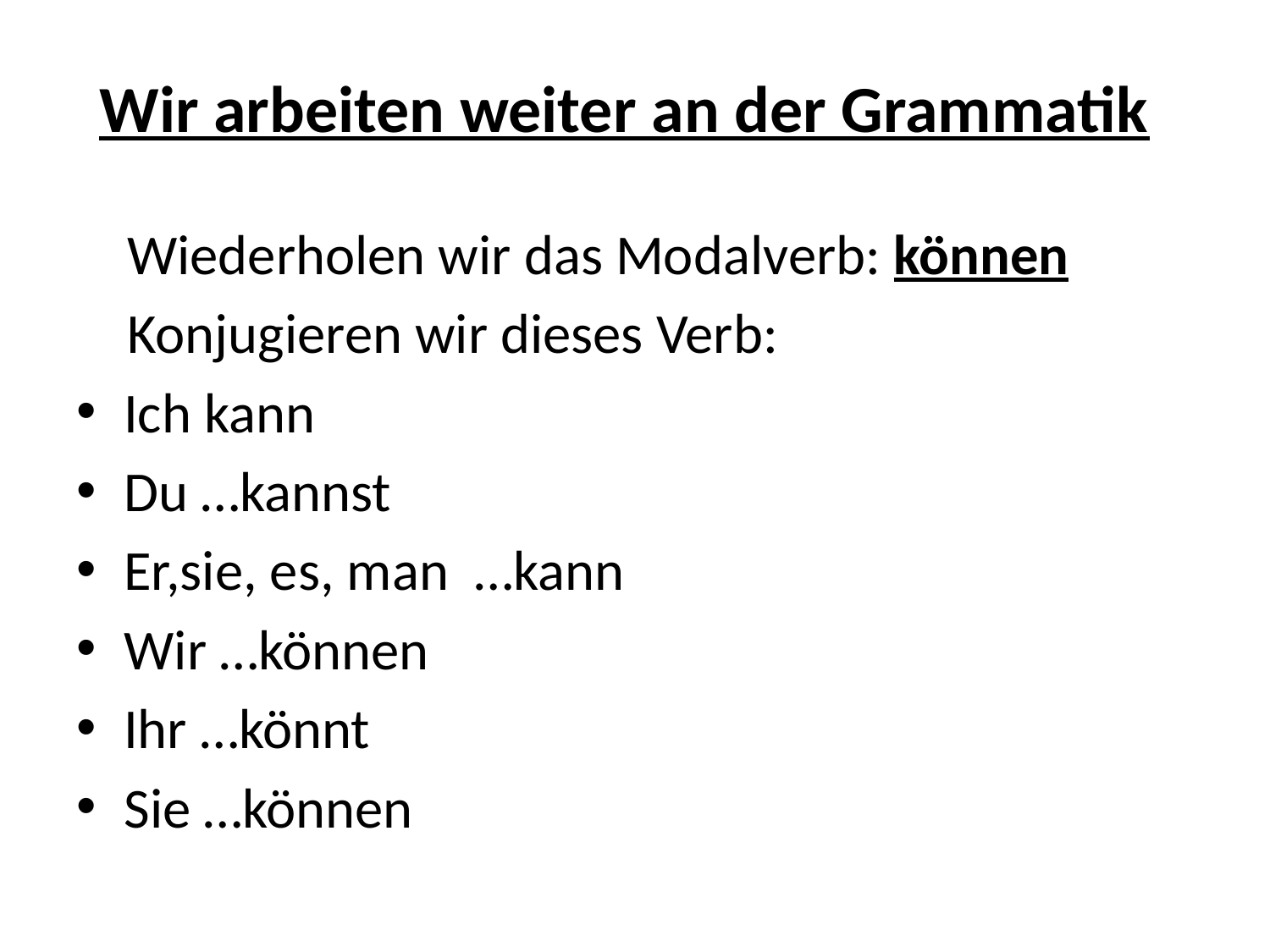

# Wir arbeiten weiter an der Grammatik
    Wiederholen wir das Modalverb: können
    Konjugieren wir dieses Verb:
Ich kann
Du …kannst
Er,sie, es, man  …kann
Wir …können
Ihr …könnt
Sie …können